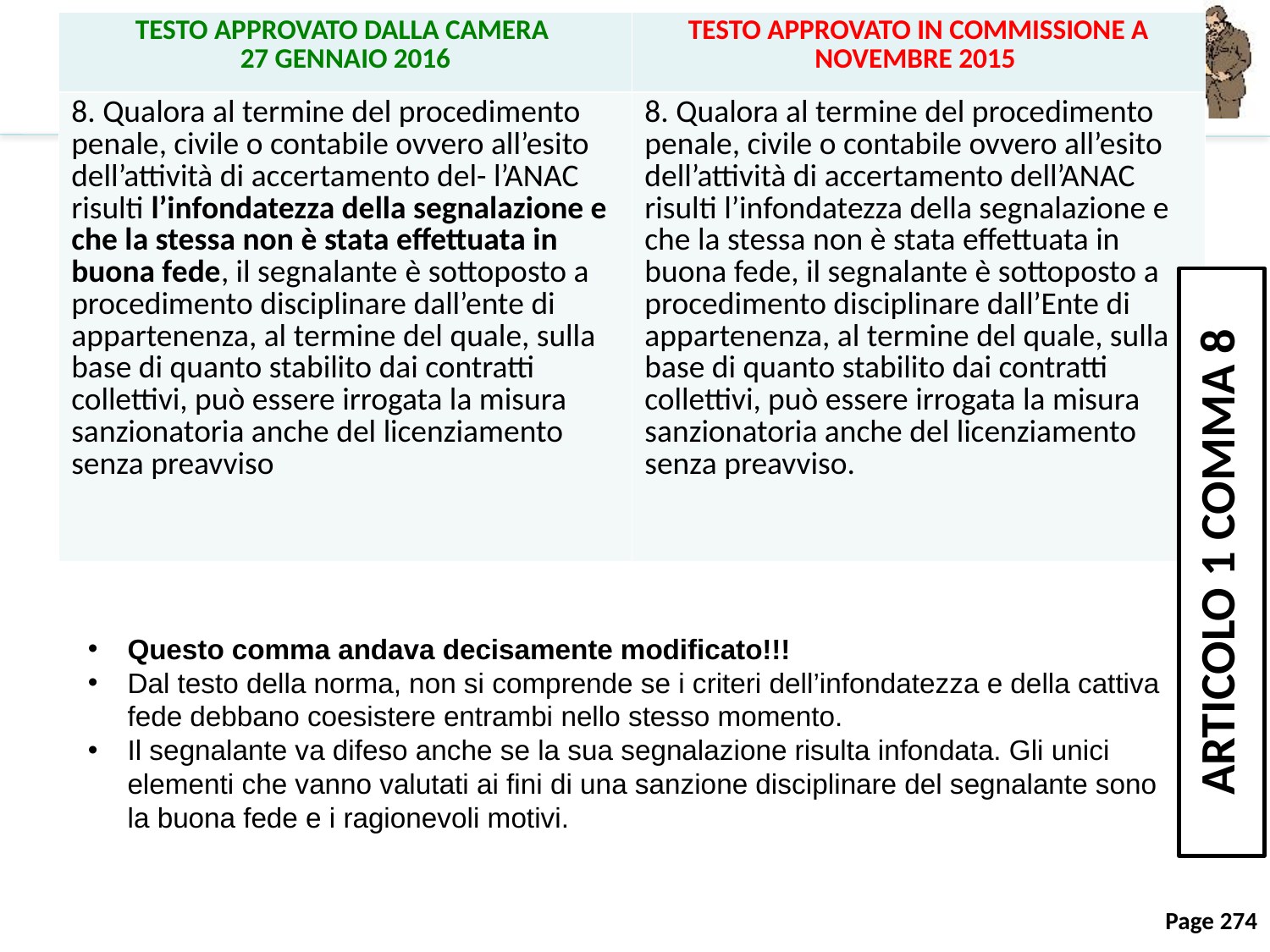

| TESTO APPROVATO DALLA CAMERA 27 GENNAIO 2016 | TESTO APPROVATO IN COMMISSIONE A NOVEMBRE 2015 |
| --- | --- |
| 8. Qualora al termine del procedimento penale, civile o contabile ovvero all’esito dell’attività di accertamento del- l’ANAC risulti l’infondatezza della segnalazione e che la stessa non è stata effettuata in buona fede, il segnalante è sottoposto a procedimento disciplinare dall’ente di appartenenza, al termine del quale, sulla base di quanto stabilito dai contratti collettivi, può essere irrogata la misura sanzionatoria anche del licenziamento senza preavviso | 8. Qualora al termine del procedimento penale, civile o contabile ovvero all’esito dell’attività di accertamento dell’ANAC risulti l’infondatezza della segnalazione e che la stessa non è stata effettuata in buona fede, il segnalante è sottoposto a procedimento disciplinare dall’Ente di appartenenza, al termine del quale, sulla base di quanto stabilito dai contratti collettivi, può essere irrogata la misura sanzionatoria anche del licenziamento senza preavviso. |
ARTICOLO 1 COMMA 8
Questo comma andava decisamente modificato!!!
Dal testo della norma, non si comprende se i criteri dell’infondatezza e della cattiva fede debbano coesistere entrambi nello stesso momento.
Il segnalante va difeso anche se la sua segnalazione risulta infondata. Gli unici elementi che vanno valutati ai fini di una sanzione disciplinare del segnalante sono la buona fede e i ragionevoli motivi.
274